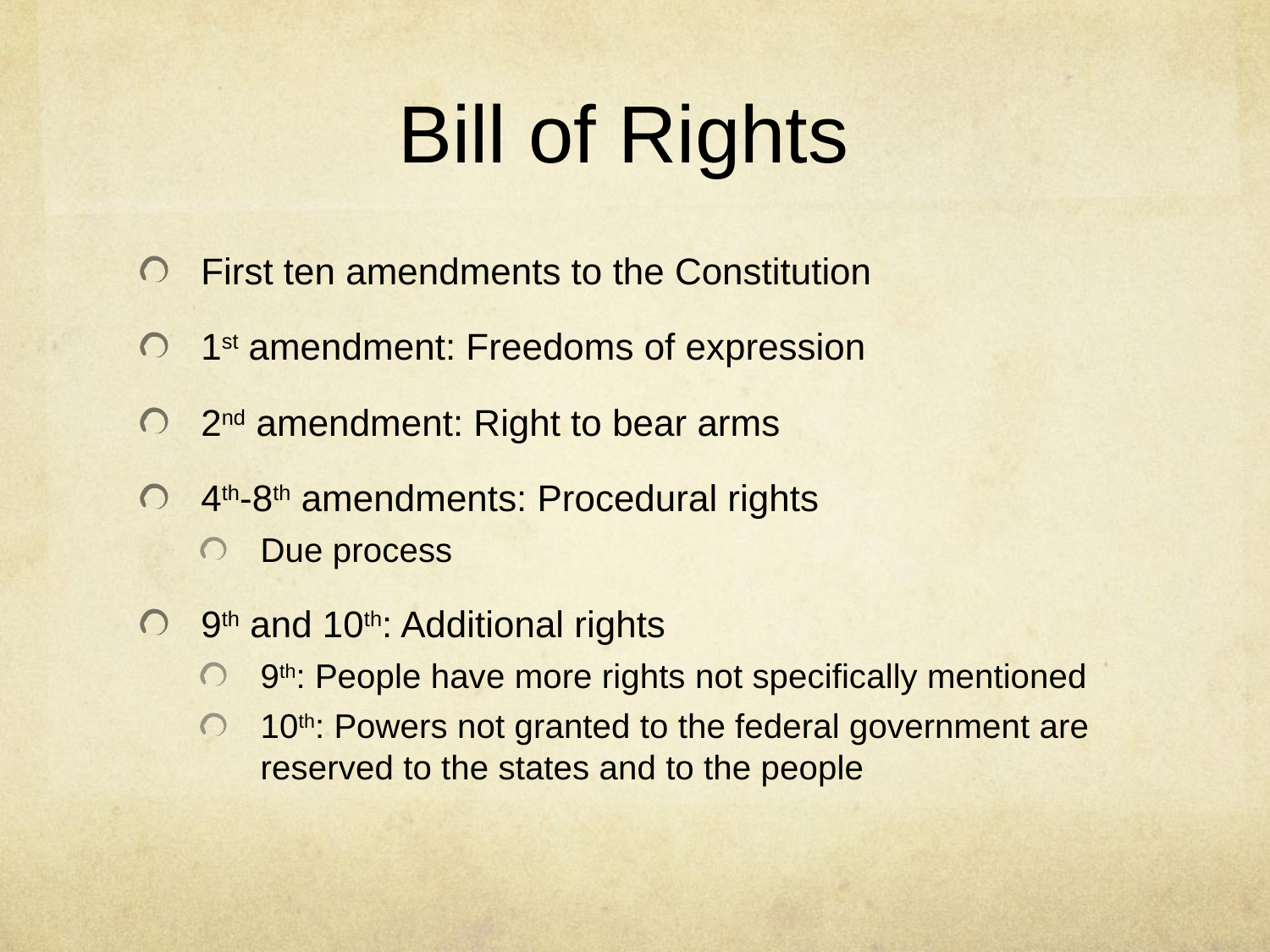

# Bill of Rights
First ten amendments to the Constitution
1st amendment: Freedoms of expression
2nd amendment: Right to bear arms
4th-8th amendments: Procedural rights
Due process
9th and 10th: Additional rights
9th: People have more rights not specifically mentioned
10th: Powers not granted to the federal government are reserved to the states and to the people